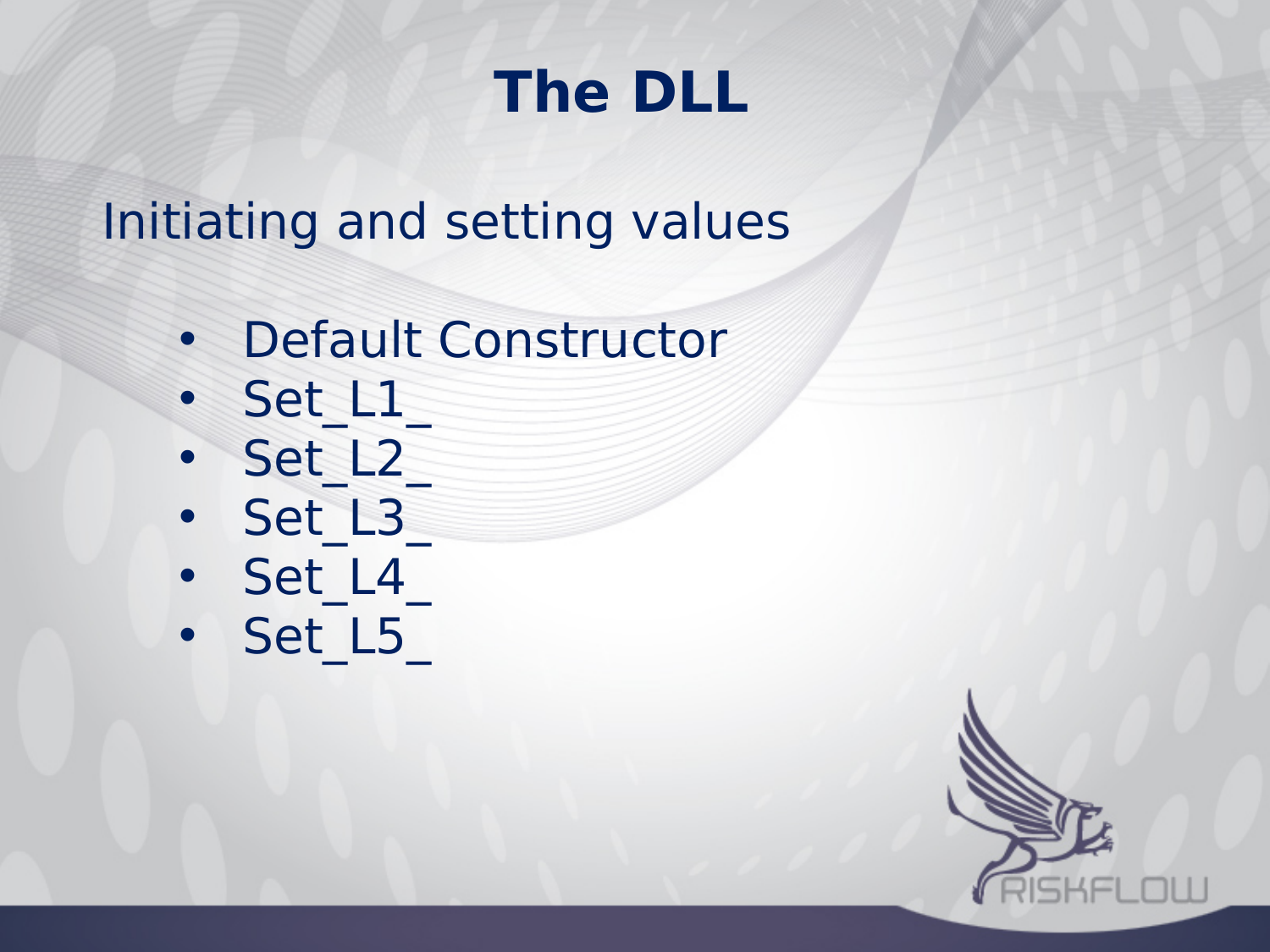

The DLL
Initiating and setting values

Default Constructor
Set_L1_
Set_L2_
Set_L3_
Set_L4_
Set_L5_